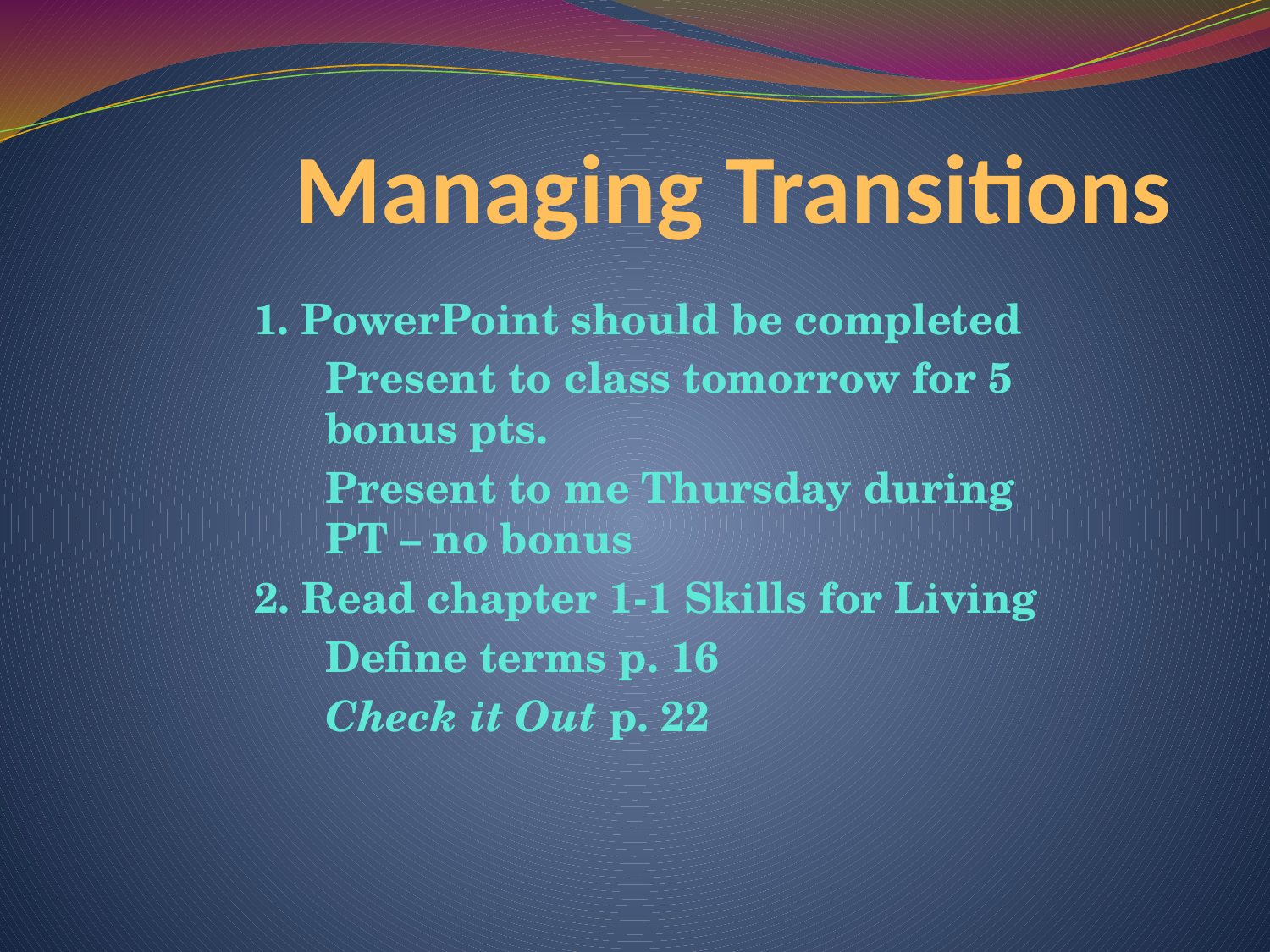

# Managing Transitions
1. PowerPoint should be completed
	Present to class tomorrow for 5 bonus pts.
	Present to me Thursday during PT – no bonus
2. Read chapter 1-1 Skills for Living
	Define terms p. 16
	Check it Out p. 22